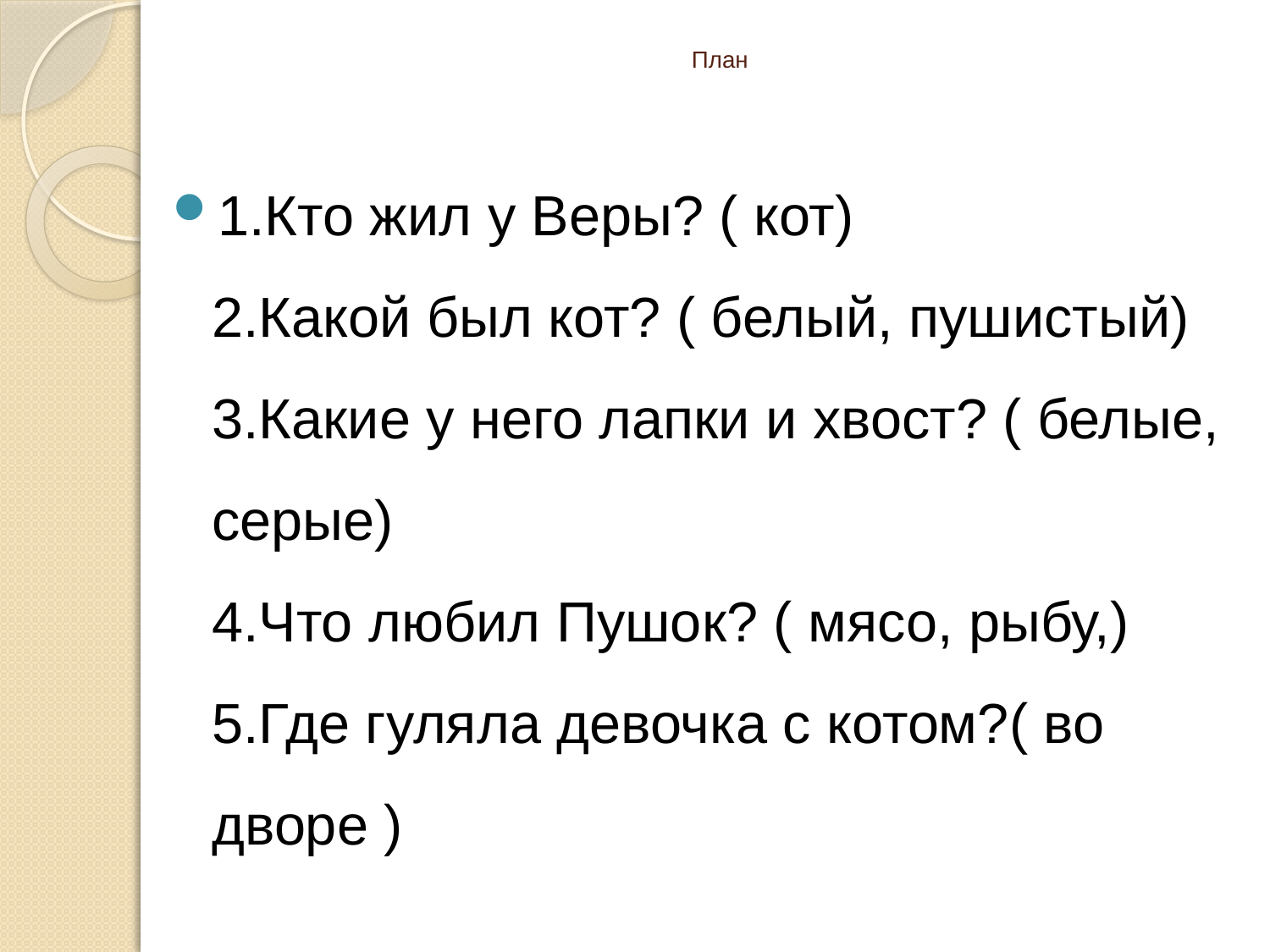

# План
1.Кто жил у Веры? ( кот)
2.Какой был кот? ( белый, пушистый)
3.Какие у него лапки и хвост? ( белые, серые)
4.Что любил Пушок? ( мясо, рыбу,)
5.Где гуляла девочка с котом?( во дворе )